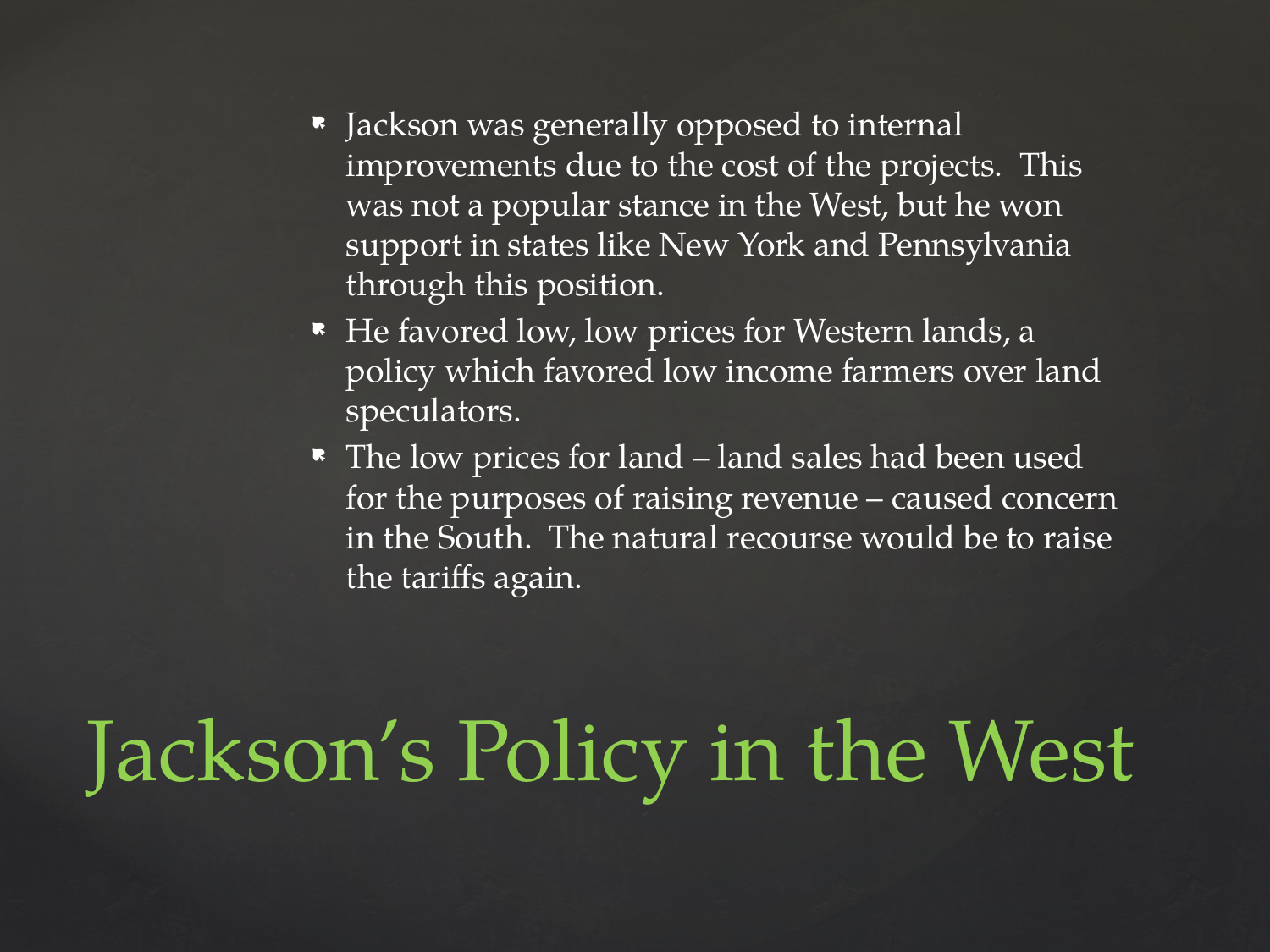

Jackson was generally opposed to internal improvements due to the cost of the projects.  This was not a popular stance in the West, but he won support in states like New York and Pennsylvania through this position.
He favored low, low prices for Western lands, a policy which favored low income farmers over land speculators.
The low prices for land – land sales had been used for the purposes of raising revenue – caused concern in the South.  The natural recourse would be to raise the tariffs again.
# Jackson’s Policy in the West